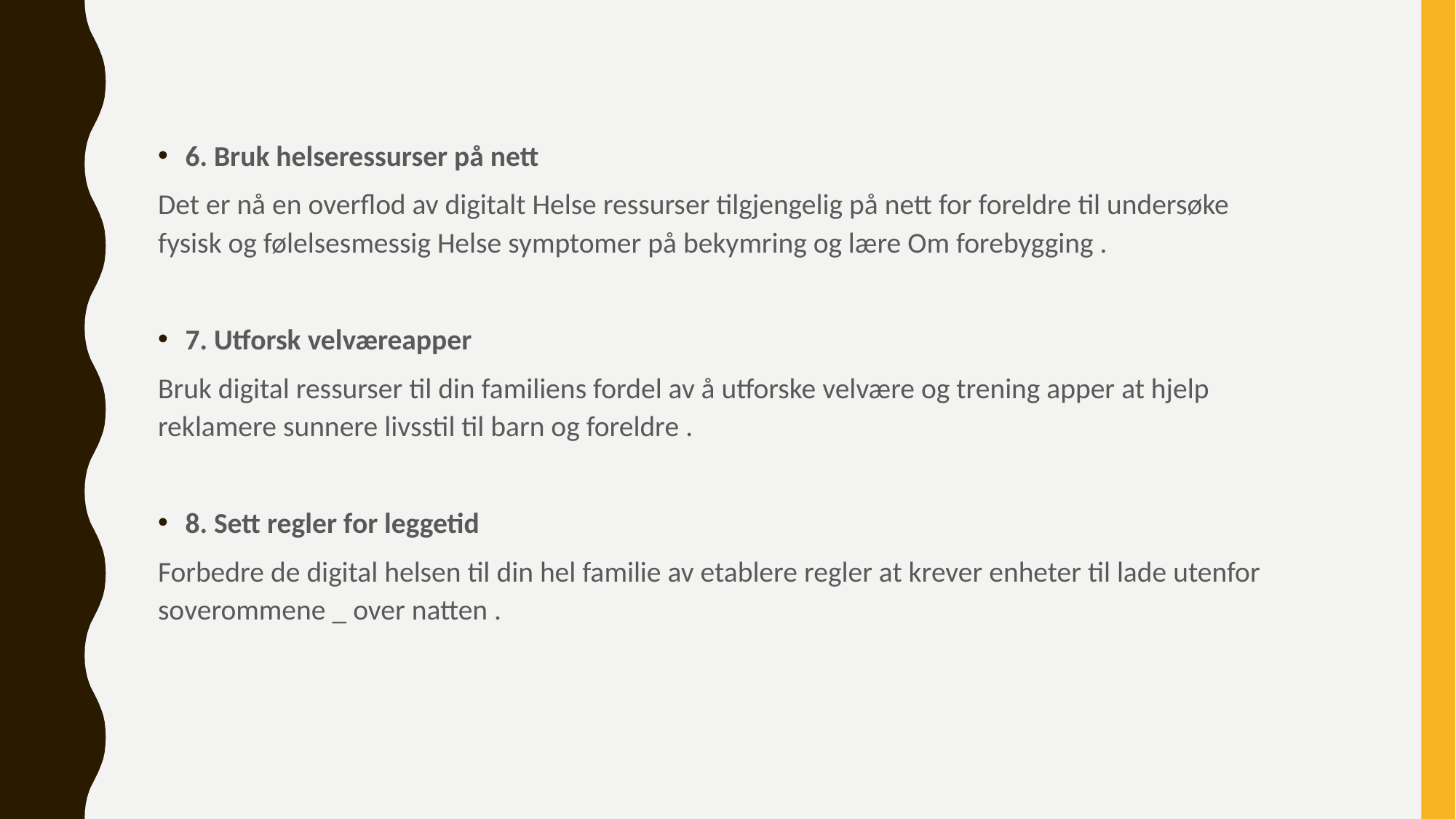

6. Bruk helseressurser på nett
Det er nå en overflod av digitalt Helse ressurser tilgjengelig på nett for foreldre til undersøke fysisk og følelsesmessig Helse symptomer på bekymring og lære Om forebygging .

7. Utforsk velværeapper
Bruk digital ressurser til din familiens fordel av å utforske velvære og trening apper at hjelp reklamere sunnere livsstil til barn og foreldre .

8. Sett regler for leggetid
Forbedre de digital helsen til din hel familie av etablere regler at krever enheter til lade utenfor soverommene _ over natten .